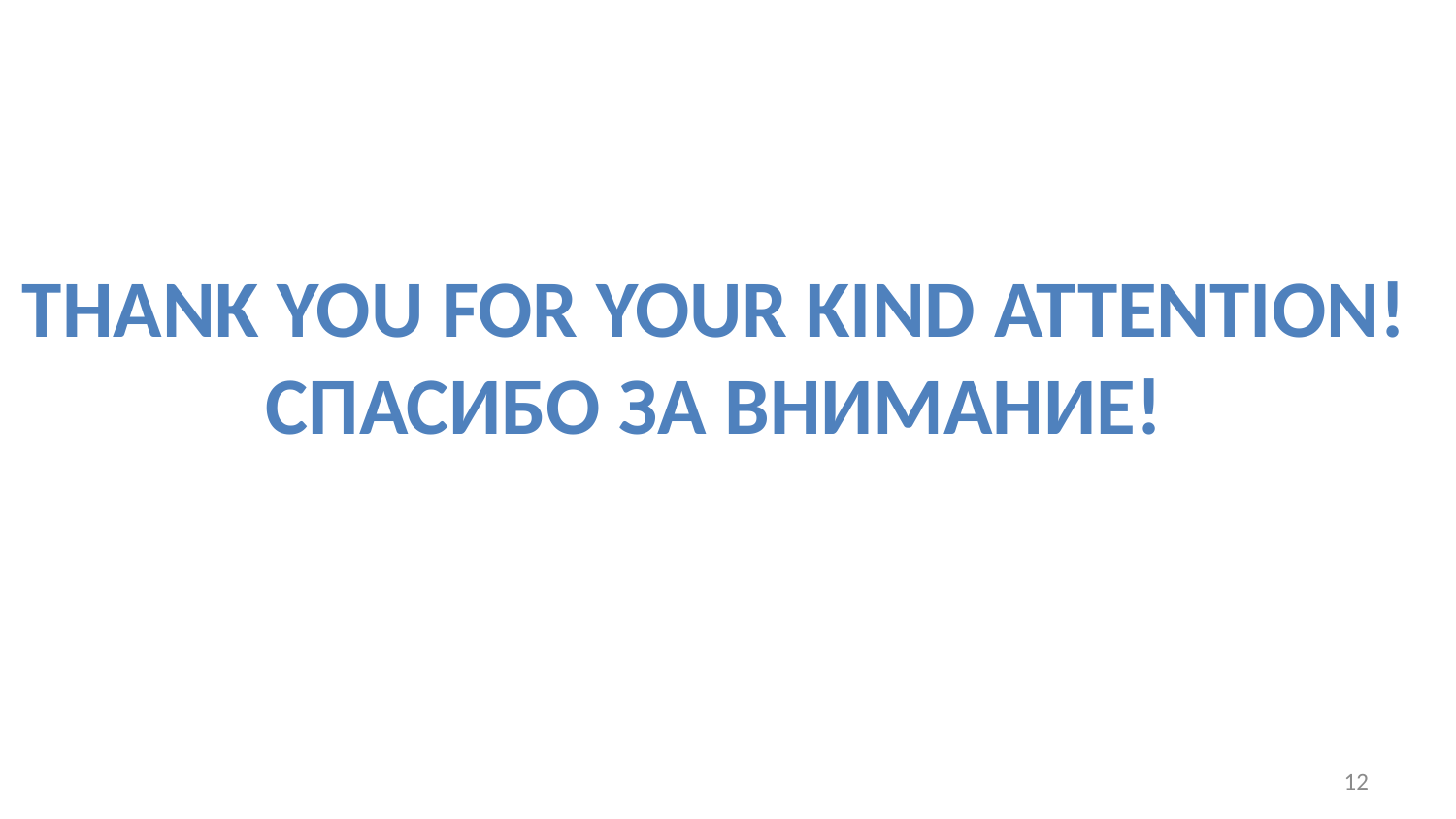

Thank you for your kind attention!
Спасибо за внимание!
12